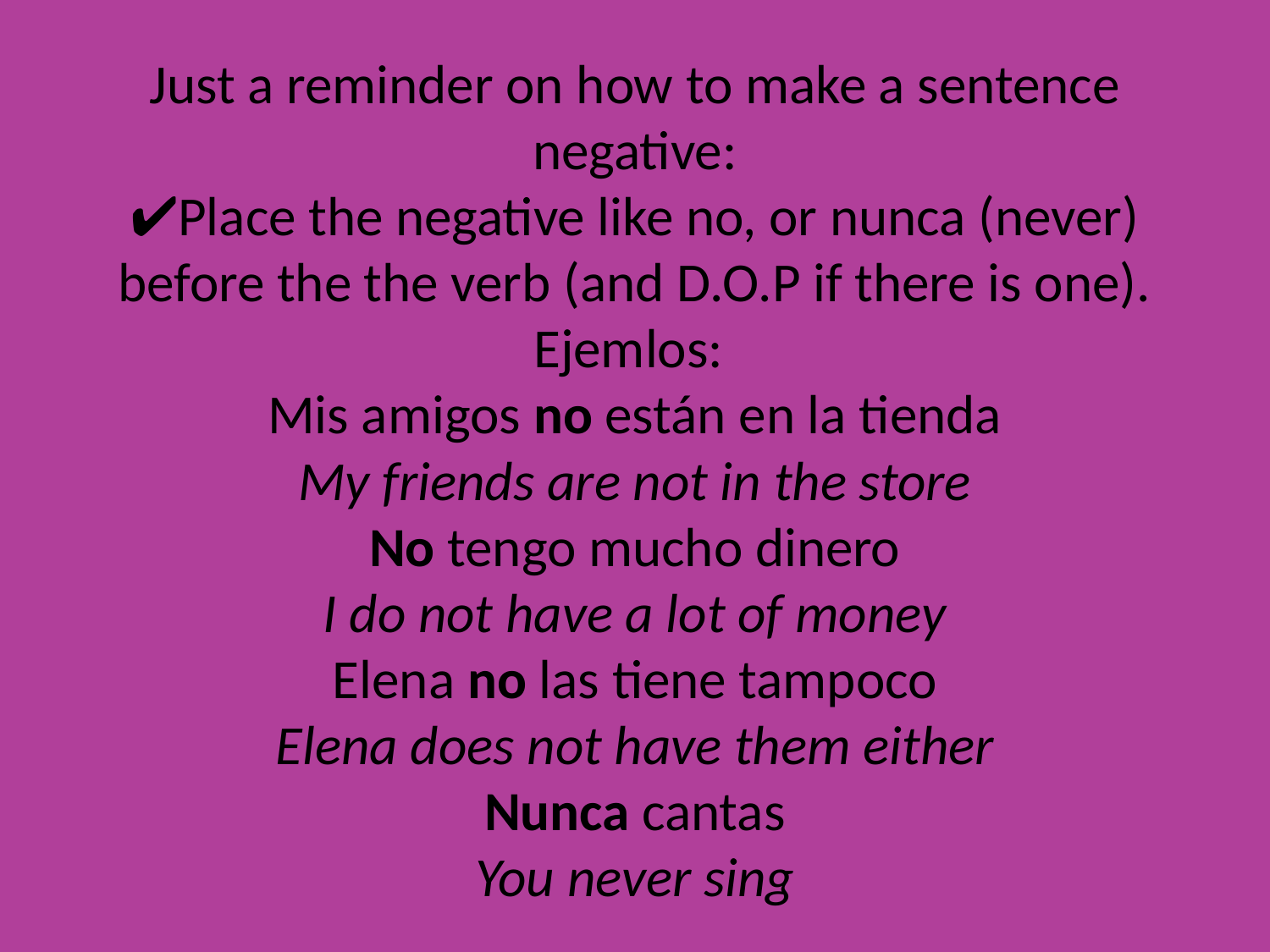

# Just a reminder on how to make a sentence negative: ✔Place the negative like no, or nunca (never) before the the verb (and D.O.P if there is one). Ejemlos: Mis amigos no están en la tienda My friends are not in the store No tengo mucho dinero I do not have a lot of money Elena no las tiene tampoco Elena does not have them either Nunca cantas You never sing